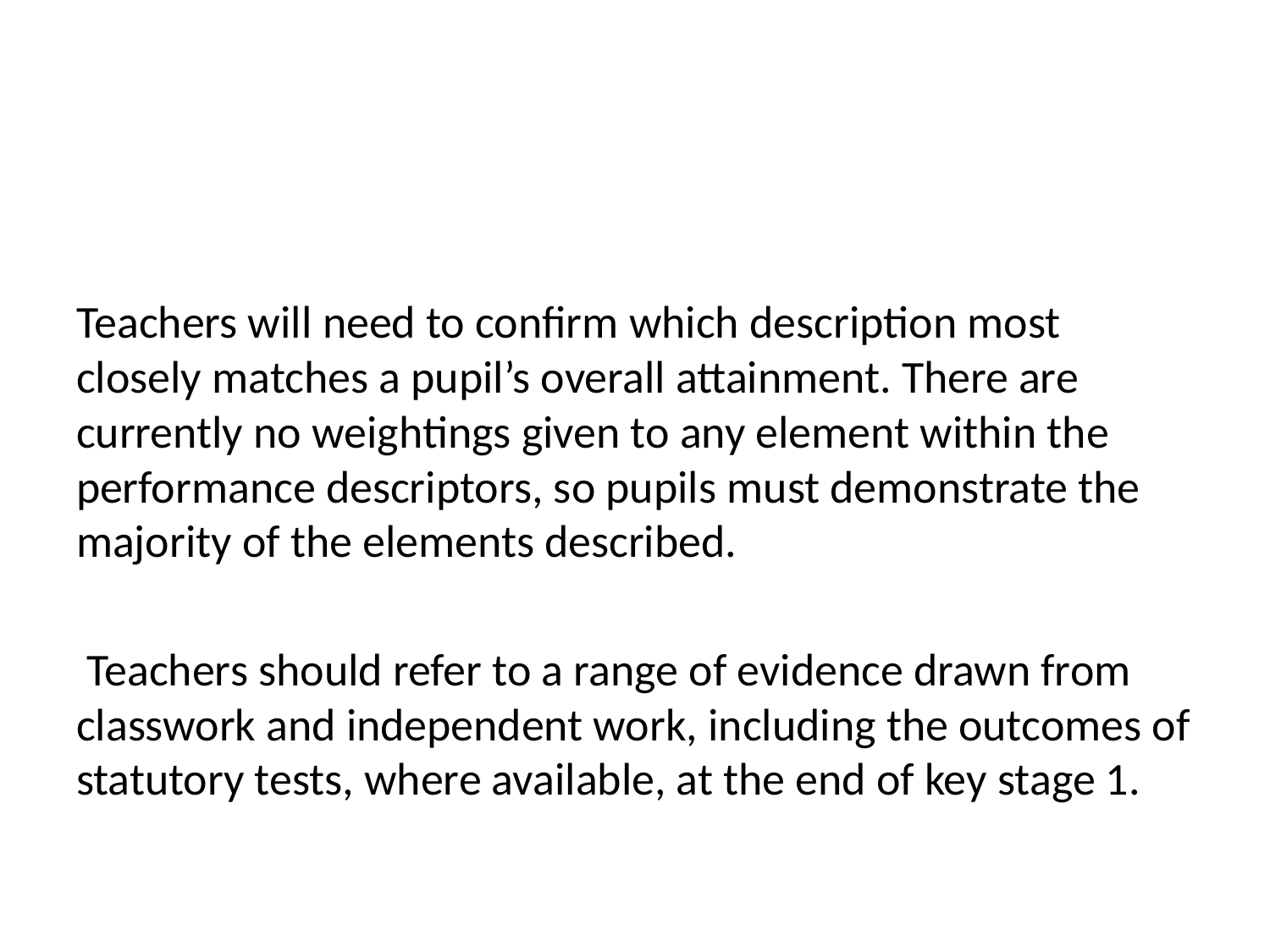

#

Teachers will need to confirm which description most closely matches a pupil’s overall attainment. There are currently no weightings given to any element within the performance descriptors, so pupils must demonstrate the majority of the elements described.

 Teachers should refer to a range of evidence drawn from classwork and independent work, including the outcomes of statutory tests, where available, at the end of key stage 1.